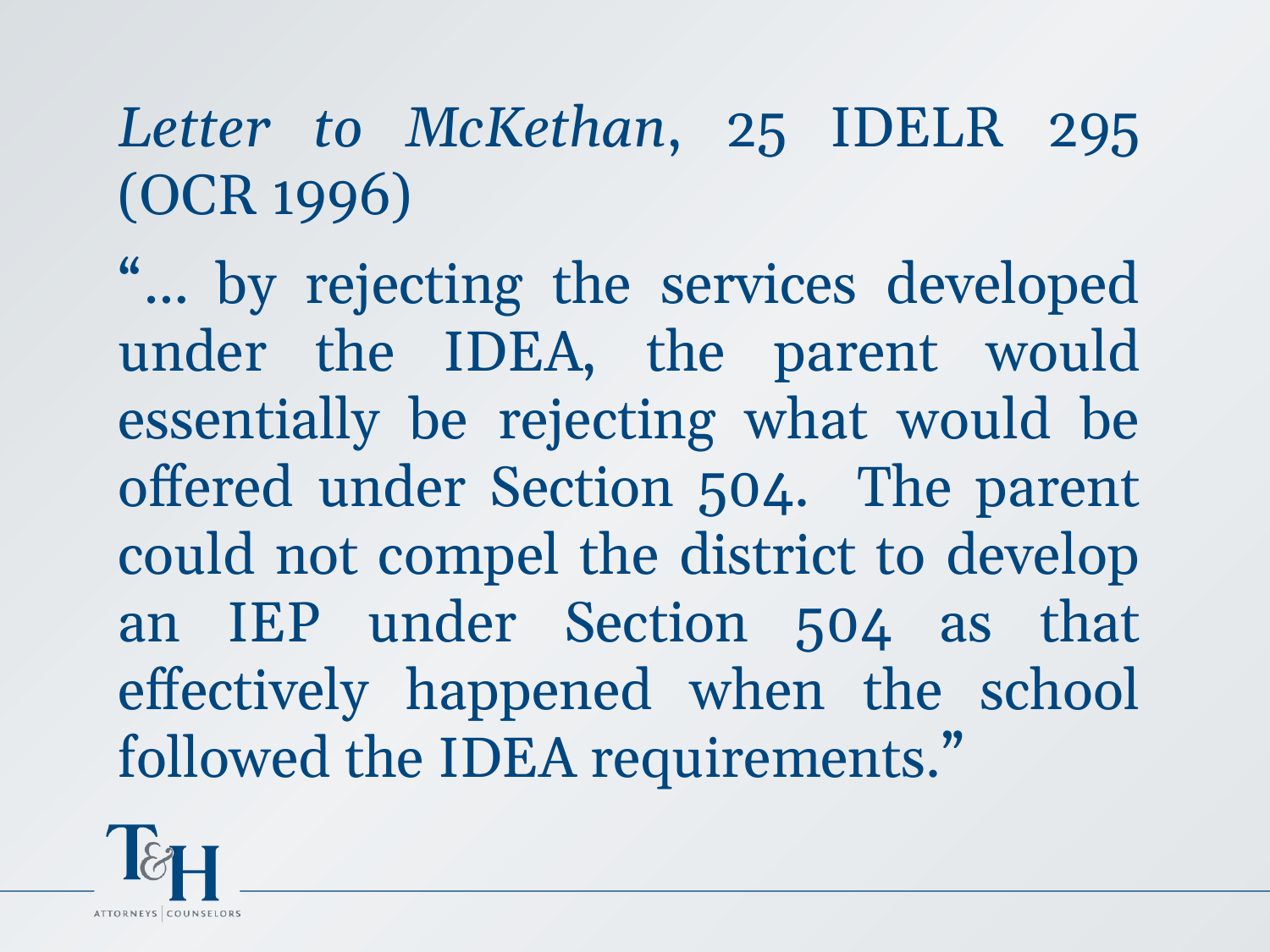

Letter to McKethan, 25 IDELR 295 (OCR 1996)

“… by rejecting the services developed under the IDEA, the parent would essentially be rejecting what would be offered under Section 504.  The parent could not compel the district to develop an IEP under Section 504 as that effectively happened when the school followed the IDEA requirements.”